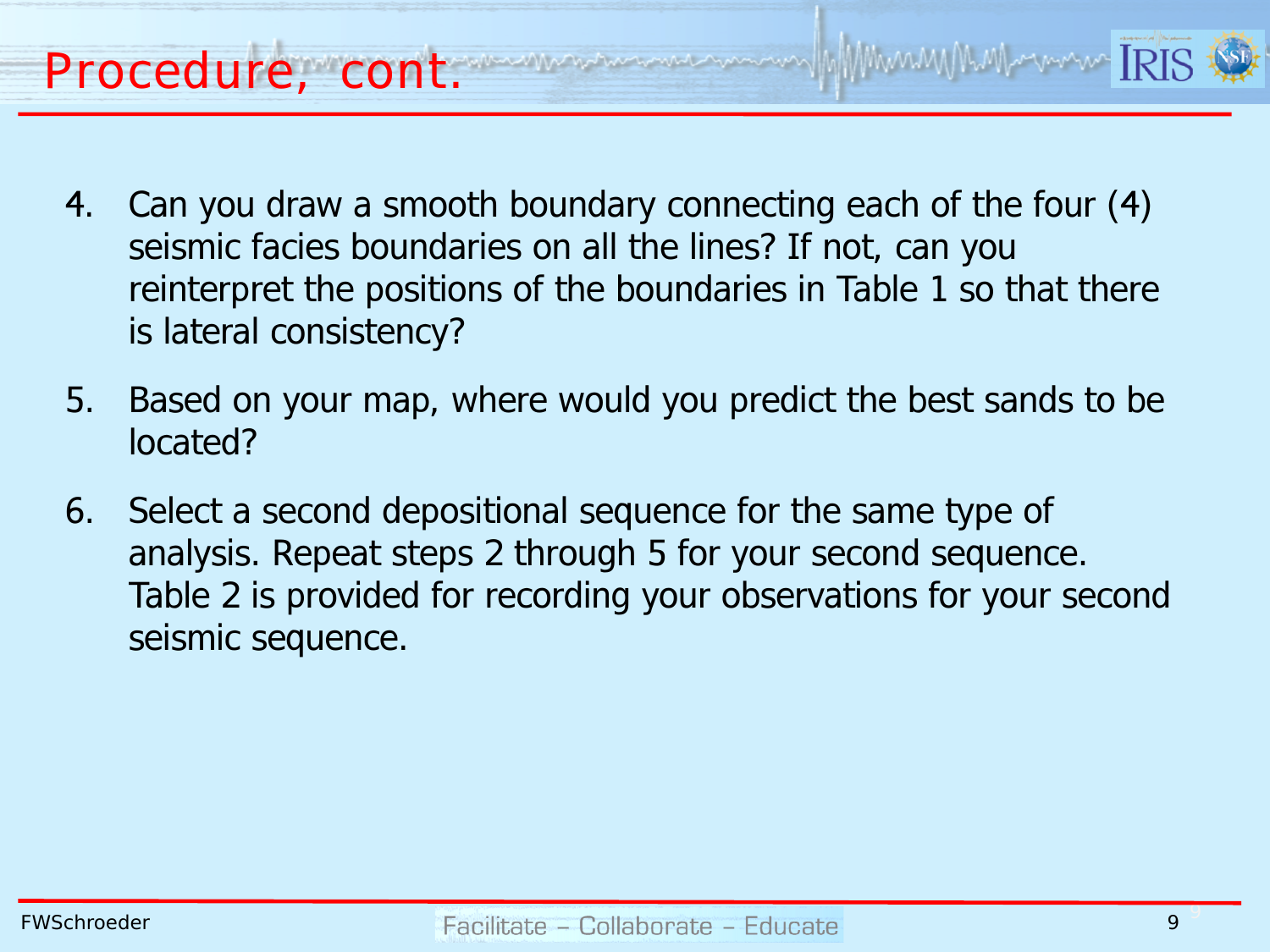

# Procedure,  cont.
Can you draw a smooth boundary connecting each of the four (4) seismic facies boundaries on all the lines? If not, can you reinterpret the positions of the boundaries in Table 1 so that there is lateral consistency?
Based on your map, where would you predict the best sands to be located?
Select a second depositional sequence for the same type of analysis. Repeat steps 2 through 5 for your second sequence.  Table 2 is provided for recording your observations for your second seismic sequence.